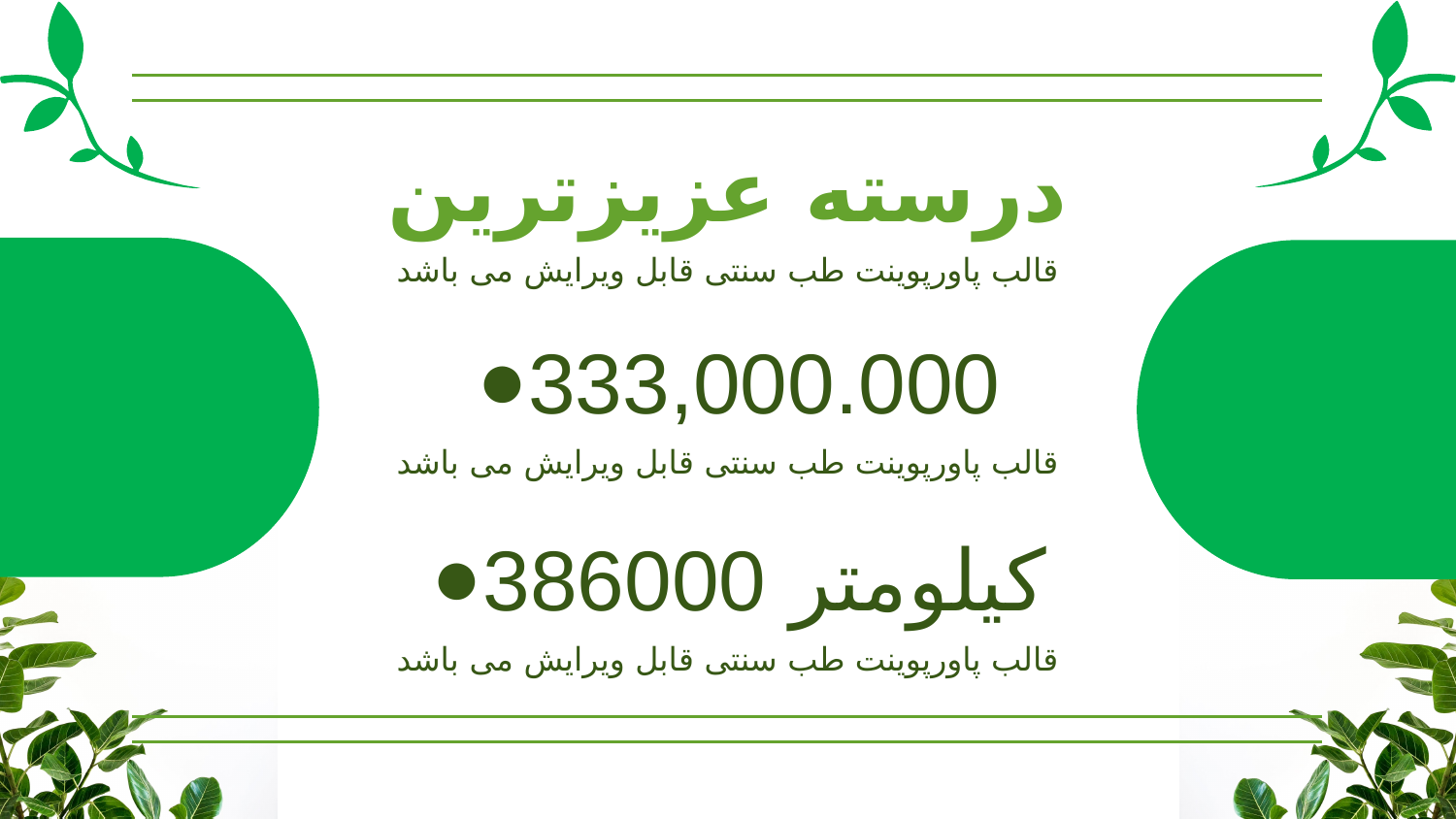

# درسته عزیزترین
قالب پاورپوینت طب سنتی قابل ویرایش می باشد
333,000.000
قالب پاورپوینت طب سنتی قابل ویرایش می باشد
386000 کیلومتر
قالب پاورپوینت طب سنتی قابل ویرایش می باشد